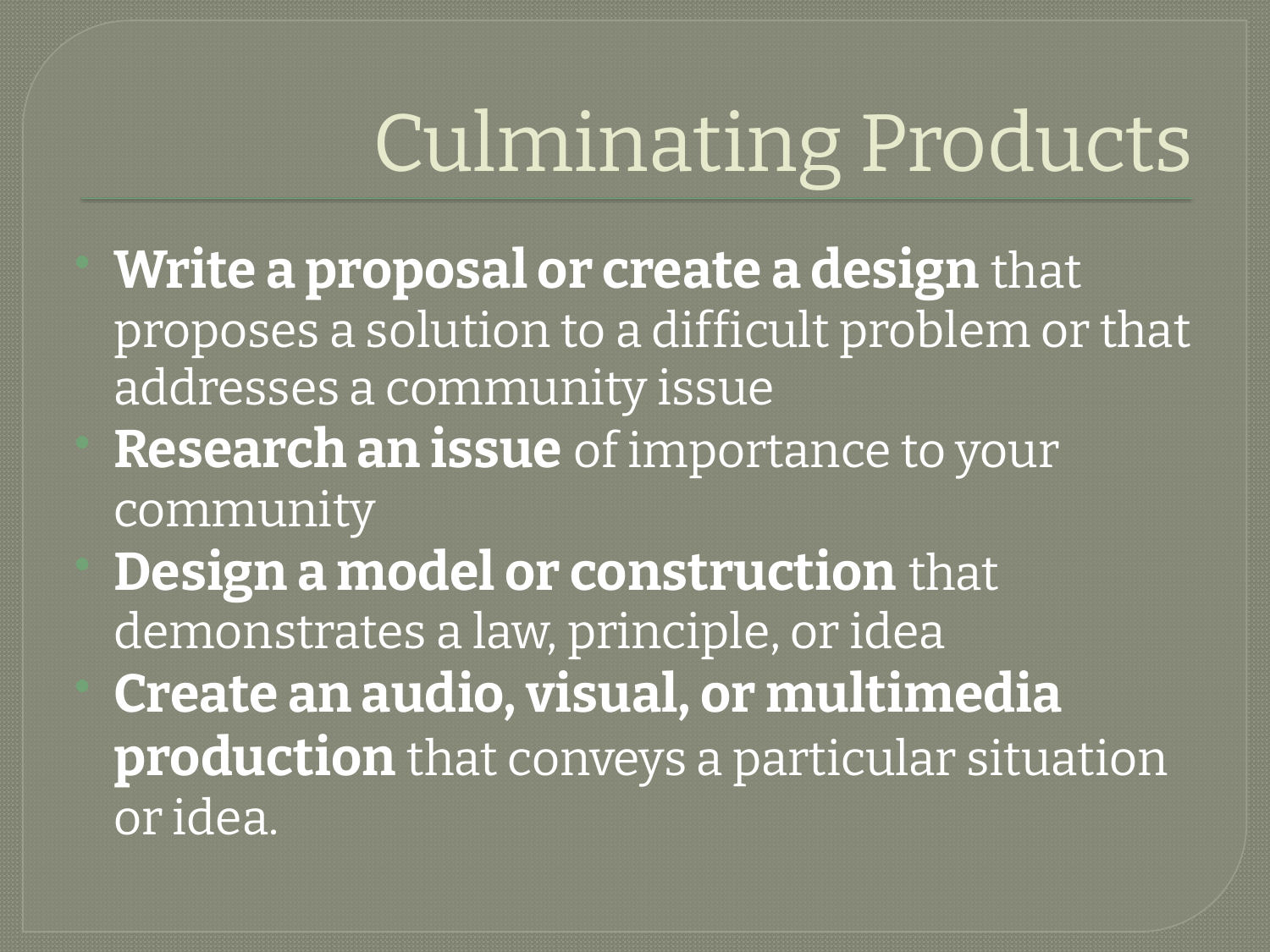

# Culminating Products
Write a proposal or create a design that proposes a solution to a difficult problem or that addresses a community issue
Research an issue of importance to your community
Design a model or construction that demonstrates a law, principle, or idea
Create an audio, visual, or multimedia production that conveys a particular situation or idea.